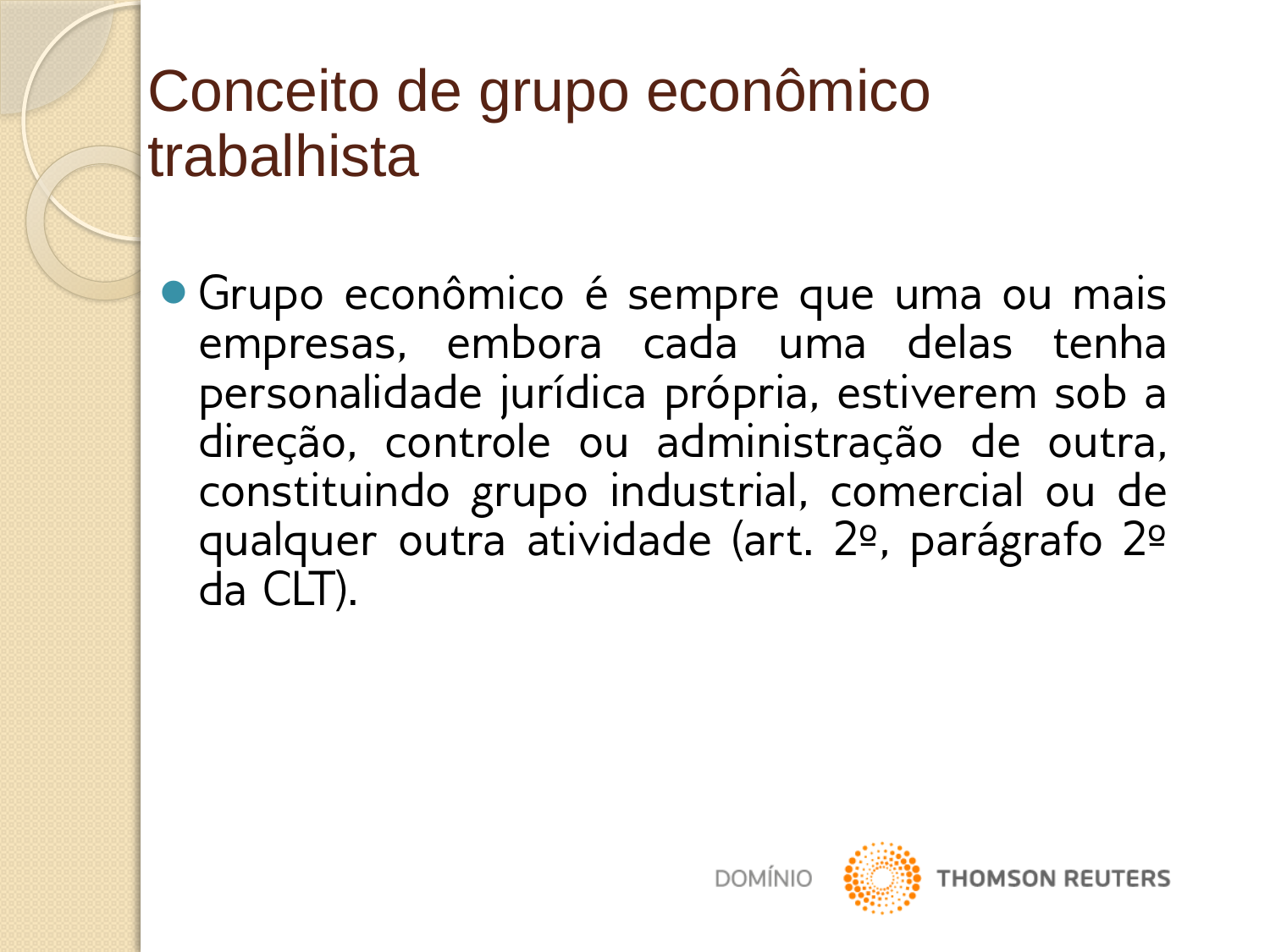

Conceito de grupo econômico trabalhista
Grupo econômico é sempre que uma ou mais empresas, embora cada uma delas tenha personalidade jurídica própria, estiverem sob a direção, controle ou administração de outra, constituindo grupo industrial, comercial ou de qualquer outra atividade (art. 2º, parágrafo 2º da CLT).